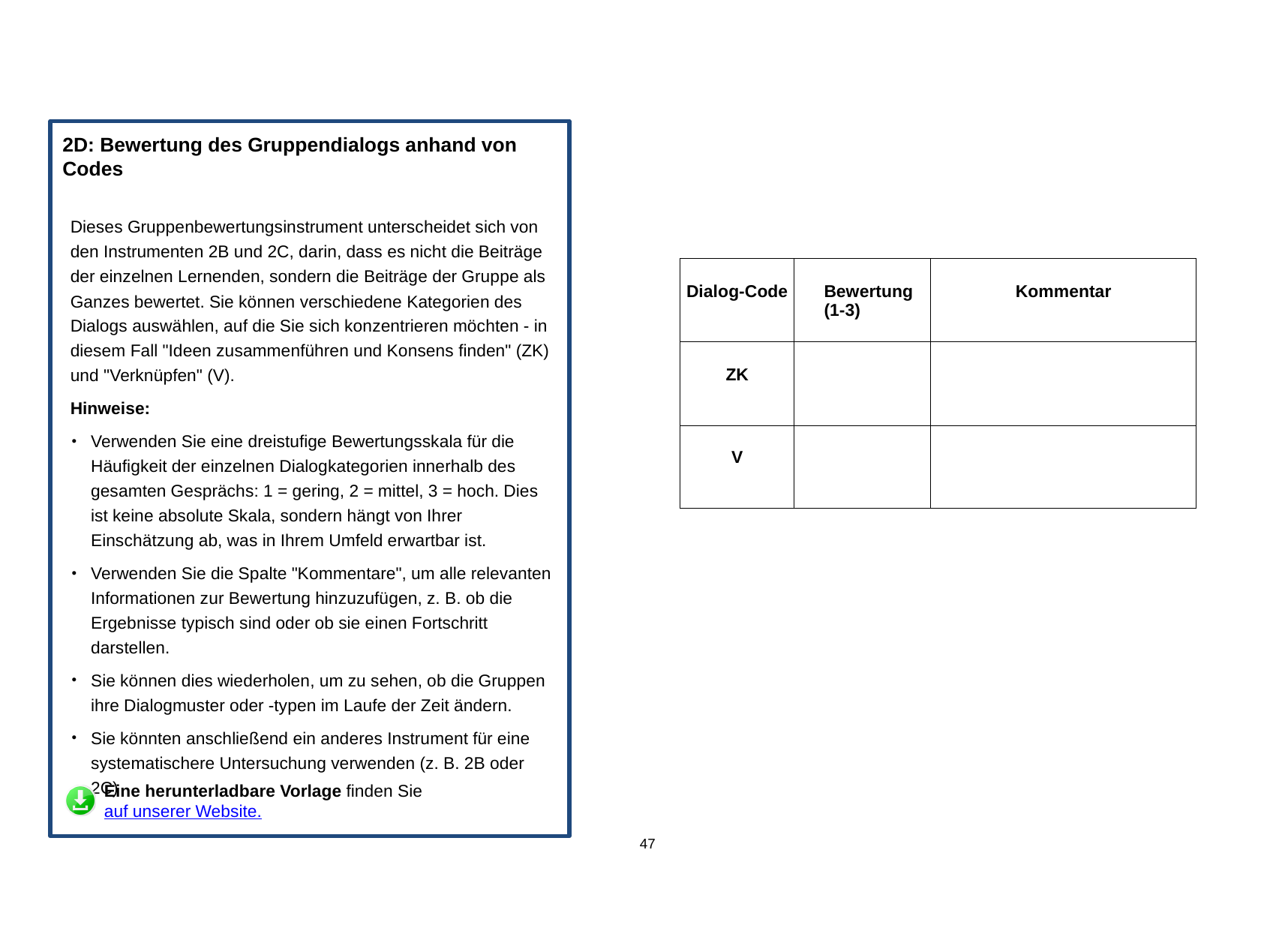

2D: Bewertung des Gruppendialogs anhand von Codes

Dieses Gruppenbewertungsinstrument unterscheidet sich von den Instrumenten 2B und 2C, darin, dass es nicht die Beiträge der einzelnen Lernenden, sondern die Beiträge der Gruppe als Ganzes bewertet. Sie können verschiedene Kategorien des Dialogs auswählen, auf die Sie sich konzentrieren möchten - in diesem Fall "Ideen zusammenführen und Konsens finden" (ZK) und "Verknüpfen" (V).
Hinweise:
Verwenden Sie eine dreistufige Bewertungsskala für die Häufigkeit der einzelnen Dialogkategorien innerhalb des gesamten Gesprächs: 1 = gering, 2 = mittel, 3 = hoch. Dies ist keine absolute Skala, sondern hängt von Ihrer Einschätzung ab, was in Ihrem Umfeld erwartbar ist.
Verwenden Sie die Spalte "Kommentare", um alle relevanten Informationen zur Bewertung hinzuzufügen, z. B. ob die Ergebnisse typisch sind oder ob sie einen Fortschritt darstellen.
Sie können dies wiederholen, um zu sehen, ob die Gruppen ihre Dialogmuster oder -typen im Laufe der Zeit ändern.
Sie könnten anschließend ein anderes Instrument für eine systematischere Untersuchung verwenden (z. B. 2B oder 2C)
| Dialog-Code | Bewertung (1-3) | Kommentar |
| --- | --- | --- |
| ZK |  |  |
| V |  |  |
Eine herunterladbare Vorlage finden Sie auf unserer Website.

47